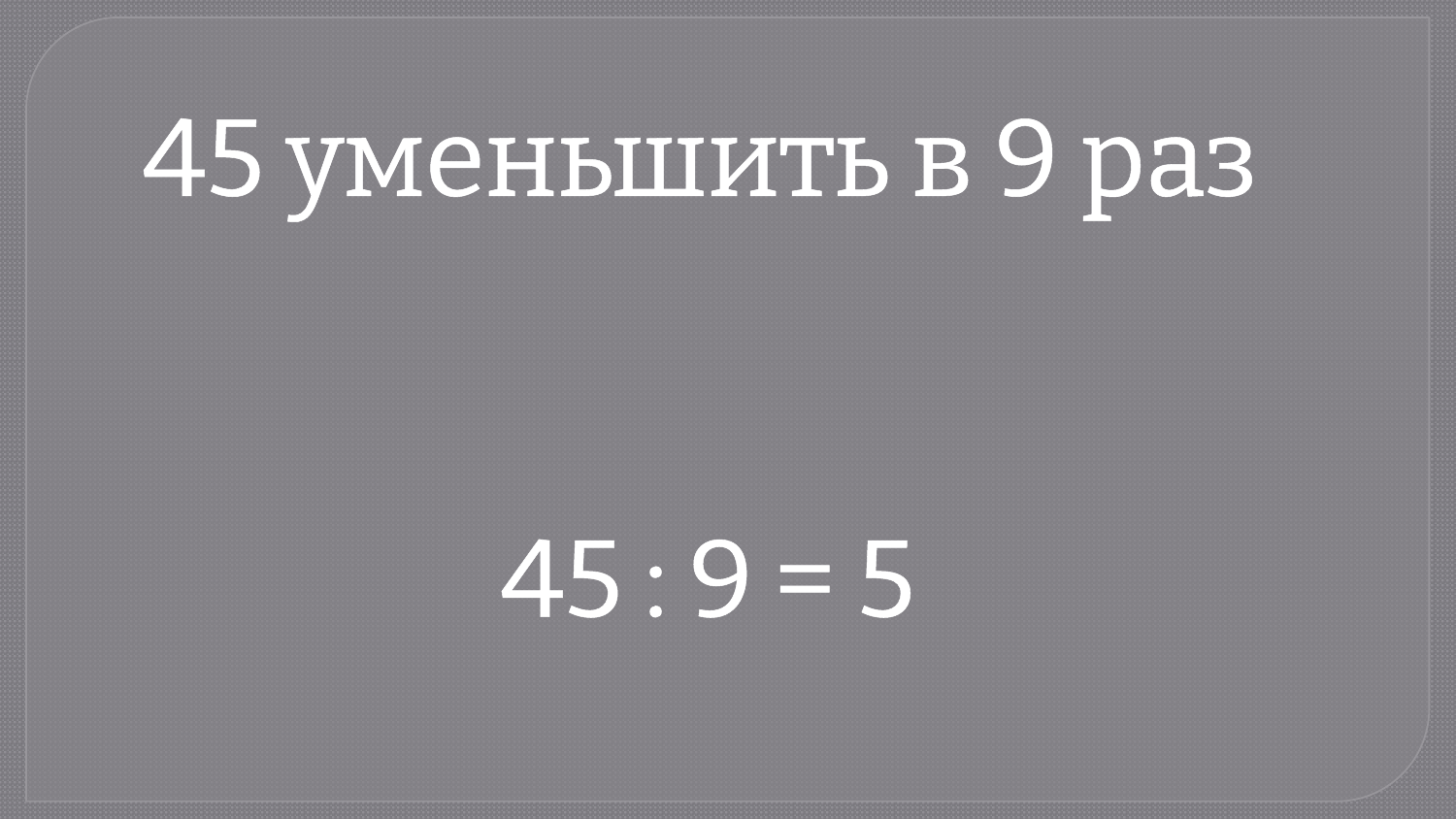

45 уменьшить в 9 раз
45 : 9 = 5